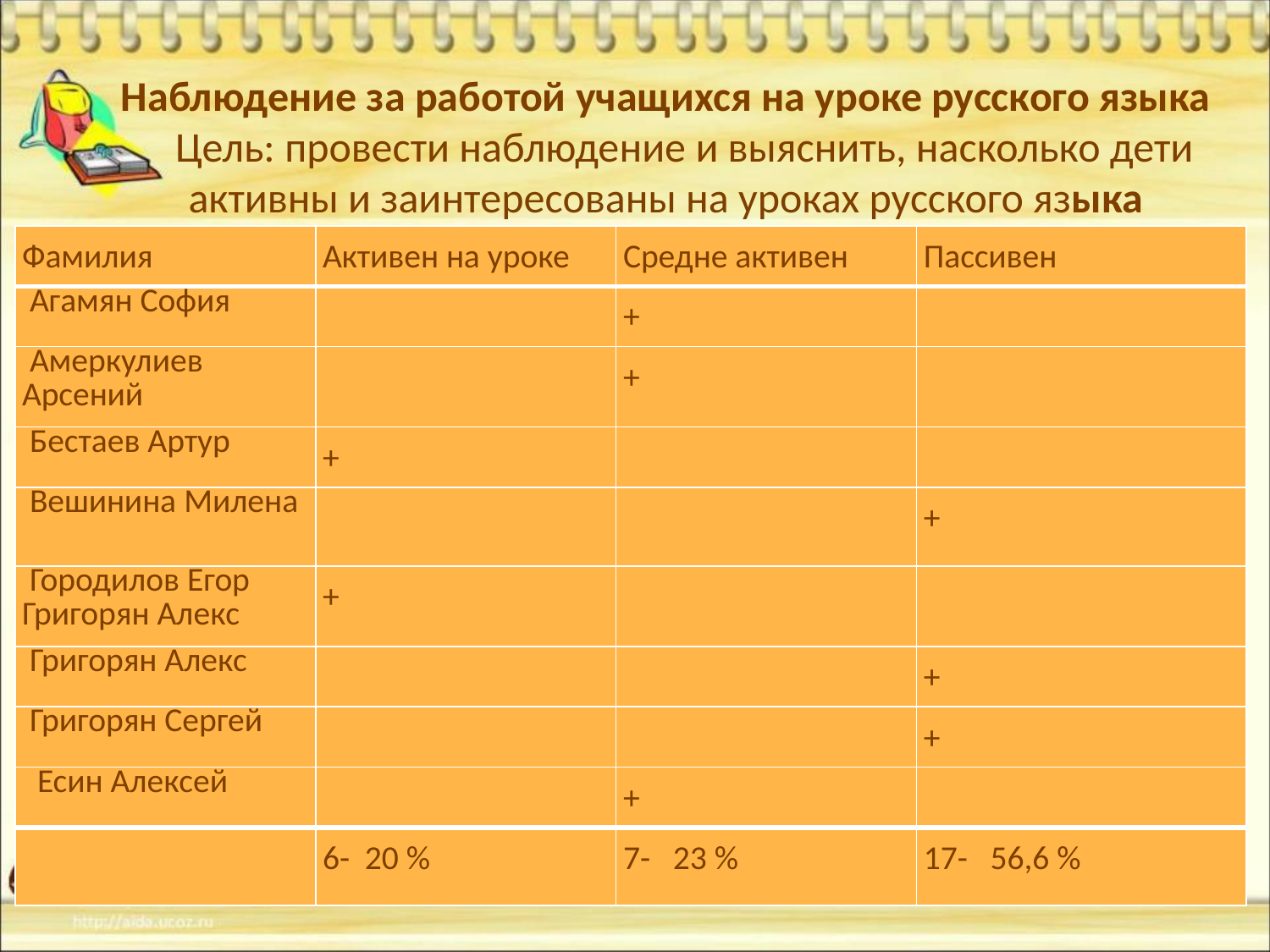

# Наблюдение за работой учащихся на уроке русского языка Цель: провести наблюдение и выяснить, насколько дети активны и заинтересованы на уроках русского языка
| Фамилия | Активен на уроке | Средне активен | Пассивен |
| --- | --- | --- | --- |
| Агамян София |  | + |  |
| Амеркулиев Арсений |  | + |  |
| Бестаев Артур | + |  |  |
| Вешинина Милена |  |  | + |
| Городилов Егор Григорян Алекс | + |  |  |
| Григорян Алекс |  |  | + |
| Григорян Сергей |  |  | + |
| Есин Алексей |  | + |  |
|  | 6- 20 % | 7- 23 % | 17- 56,6 % |